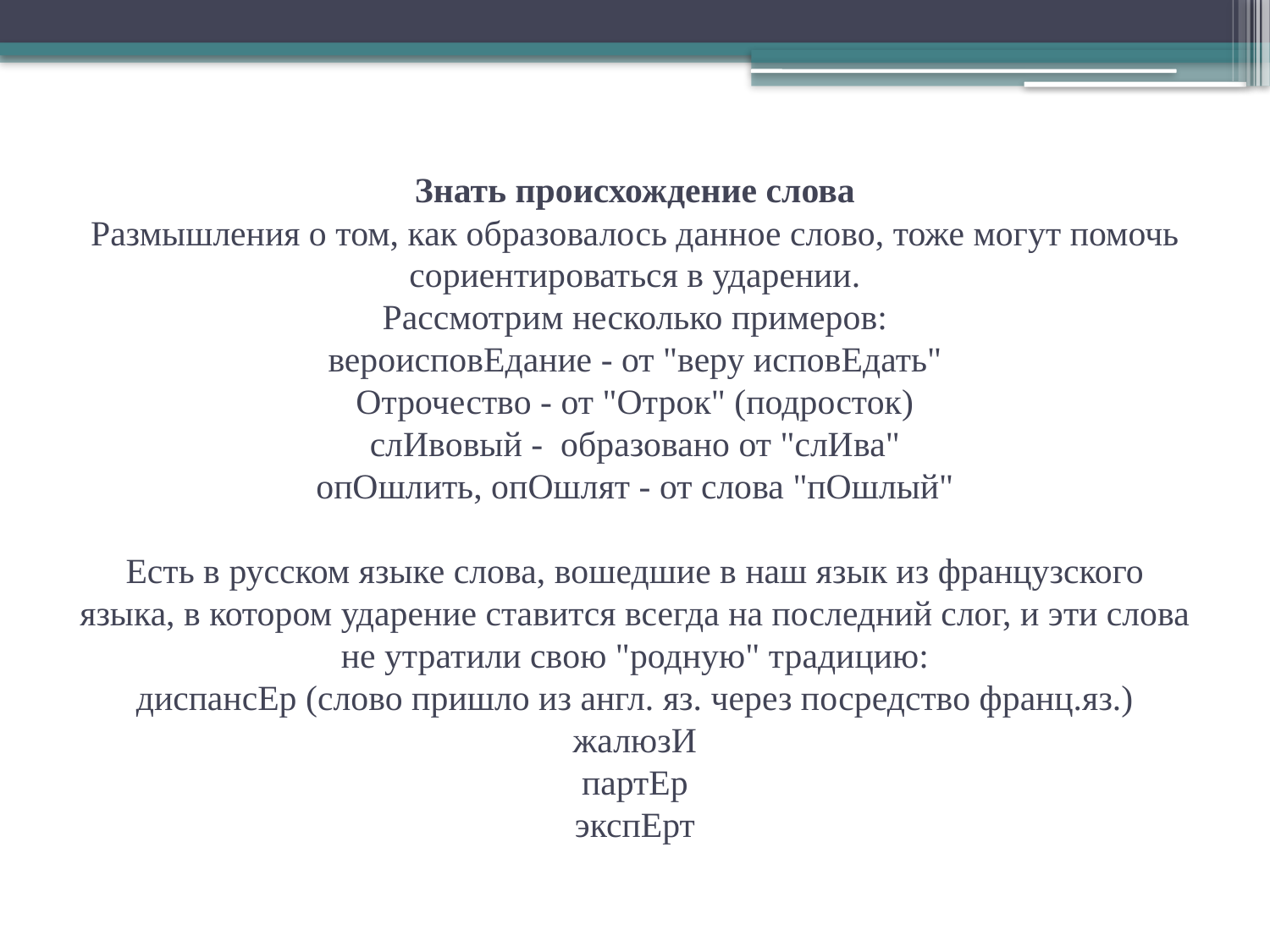

# Знать происхождение слова Размышления о том, как образовалось данное слово, тоже могут помочь сориентироваться в ударении. Рассмотрим несколько примеров: вероисповЕдание - от "веру исповЕдать" Отрочество - от "Отрок" (подросток) слИвовый -  образовано от "слИва" опОшлить, опОшлят - от слова "пОшлый" Есть в русском языке слова, вошедшие в наш язык из французского языка, в котором ударение ставится всегда на последний слог, и эти слова не утратили свою "родную" традицию: диспансЕр (слово пришло из англ. яз. через посредство франц.яз.) жалюзИ партЕр экспЕрт